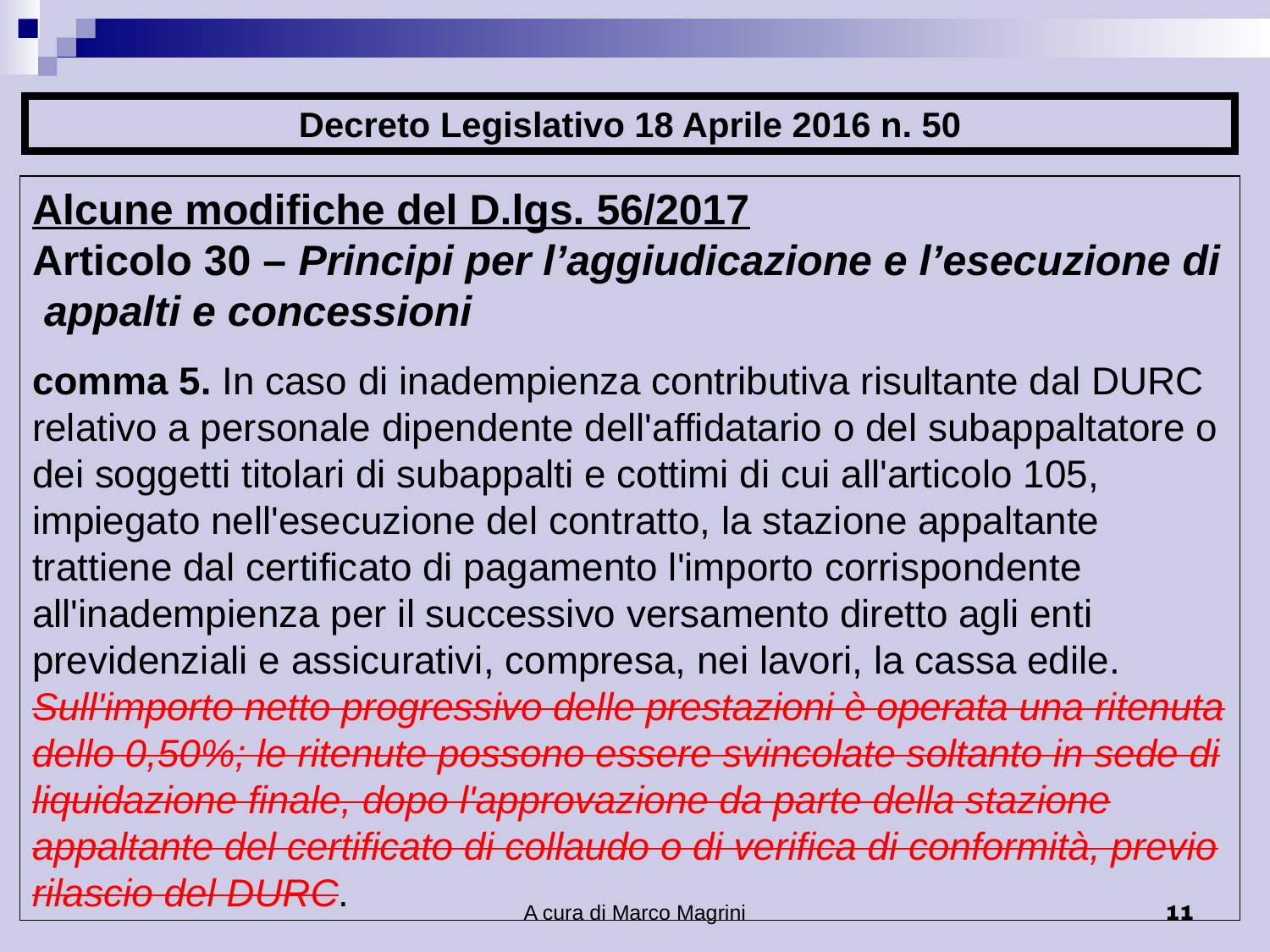

Decreto Legislativo 18 Aprile 2016 n. 50
Alcune modifiche del D.lgs. 56/2017
Articolo 30 – Principi per l’aggiudicazione e l’esecuzione di  appalti e concessioni

comma 5. In caso di inadempienza contributiva risultante dal DURC relativo a personale dipendente dell'affidatario o del subappaltatore o dei soggetti titolari di subappalti e cottimi di cui all'articolo 105, impiegato nell'esecuzione del contratto, la stazione appaltante trattiene dal certificato di pagamento l'importo corrispondente all'inadempienza per il successivo versamento diretto agli enti previdenziali e assicurativi, compresa, nei lavori, la cassa edile. Sull'importo netto progressivo delle prestazioni è operata una ritenuta dello 0,50%; le ritenute possono essere svincolate soltanto in sede di liquidazione finale, dopo l'approvazione da parte della stazione appaltante del certificato di collaudo o di verifica di conformità, previo rilascio del DURC.

A cura di Marco Magrini
11